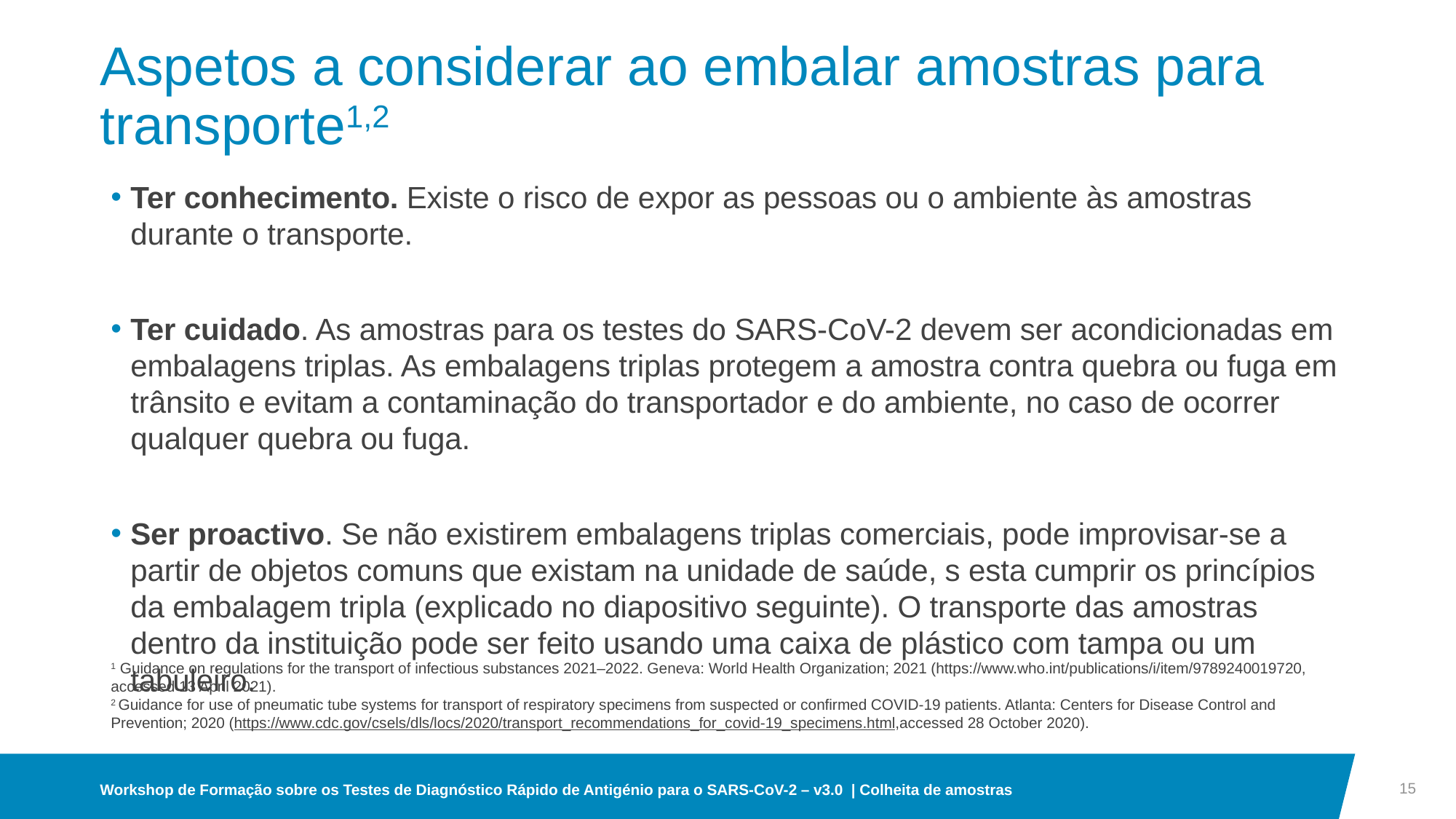

# Aspetos a considerar ao embalar amostras para transporte1,2
Ter conhecimento. Existe o risco de expor as pessoas ou o ambiente às amostras durante o transporte.

Ter cuidado. As amostras para os testes do SARS-CoV-2 devem ser acondicionadas em embalagens triplas. As embalagens triplas protegem a amostra contra quebra ou fuga em trânsito e evitam a contaminação do transportador e do ambiente, no caso de ocorrer qualquer quebra ou fuga.

Ser proactivo. Se não existirem embalagens triplas comerciais, pode improvisar-se a partir de objetos comuns que existam na unidade de saúde, s esta cumprir os princípios da embalagem tripla (explicado no diapositivo seguinte). O transporte das amostras dentro da instituição pode ser feito usando uma caixa de plástico com tampa ou um tabuleiro.

1 Guidance on regulations for the transport of infectious substances 2021–2022. Geneva: World Health Organization; 2021 (https://www.who.int/publications/i/item/9789240019720, accessed 13 April 2021).
2 Guidance for use of pneumatic tube systems for transport of respiratory specimens from suspected or confirmed COVID-19 patients. Atlanta: Centers for Disease Control and Prevention; 2020 (https://www.cdc.gov/csels/dls/locs/2020/transport_recommendations_for_covid-19_specimens.html,accessed 28 October 2020).
15
Workshop de Formação sobre os Testes de Diagnóstico Rápido de Antigénio para o SARS-CoV-2 – v3.0  | Colheita de amostras